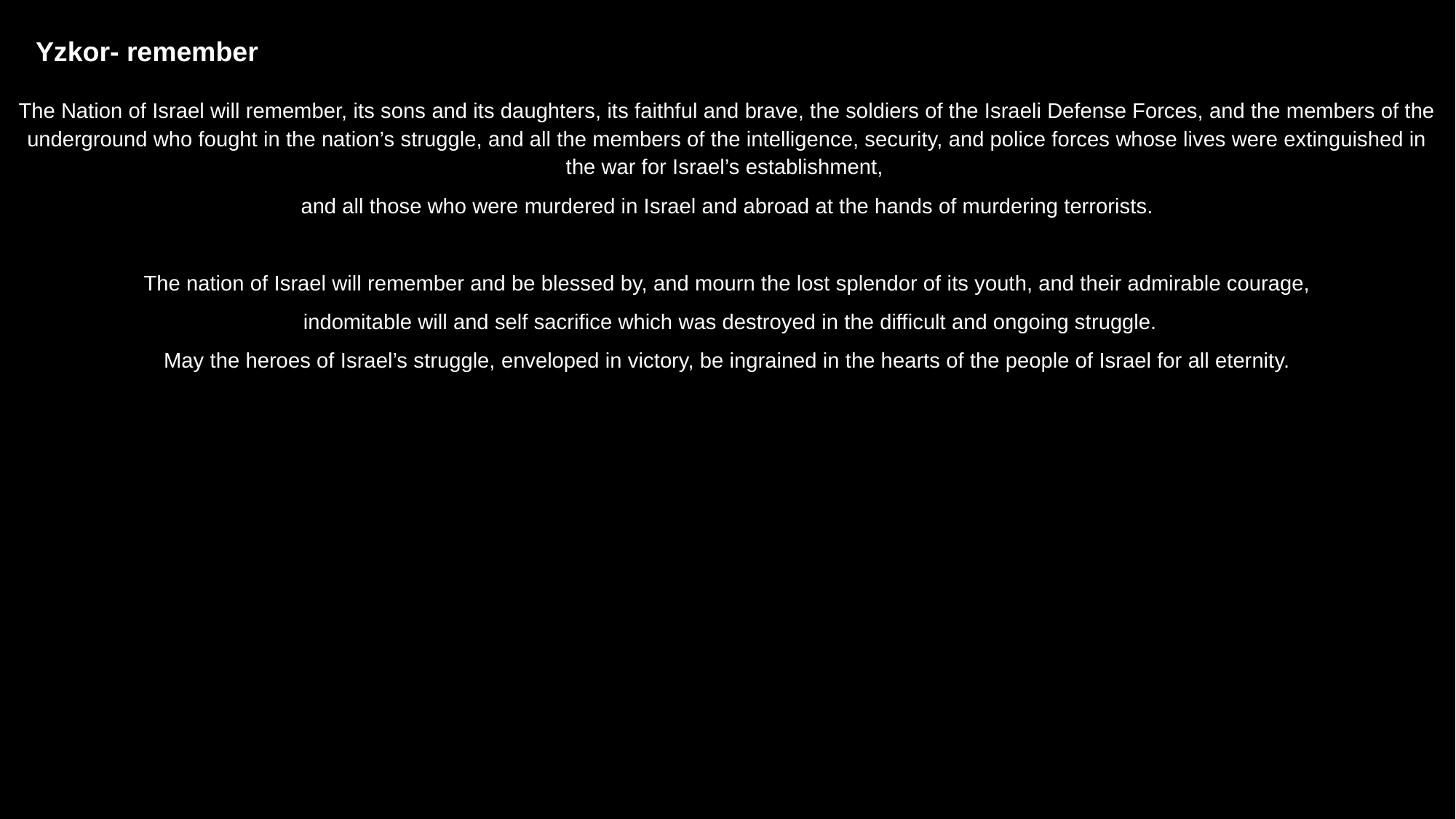

Yzkor- remember
The Nation of Israel will remember, its sons and its daughters, its faithful and brave, the soldiers of the Israeli Defense Forces, and the members of the underground who fought in the nation’s struggle, and all the members of the intelligence, security, and police forces whose lives were extinguished in the war for Israel’s establishment,
and all those who were murdered in Israel and abroad at the hands of murdering terrorists.

The nation of Israel will remember and be blessed by, and mourn the lost splendor of its youth, and their admirable courage,
 indomitable will and self sacrifice which was destroyed in the difficult and ongoing struggle.
May the heroes of Israel’s struggle, enveloped in victory, be ingrained in the hearts of the people of Israel for all eternity.